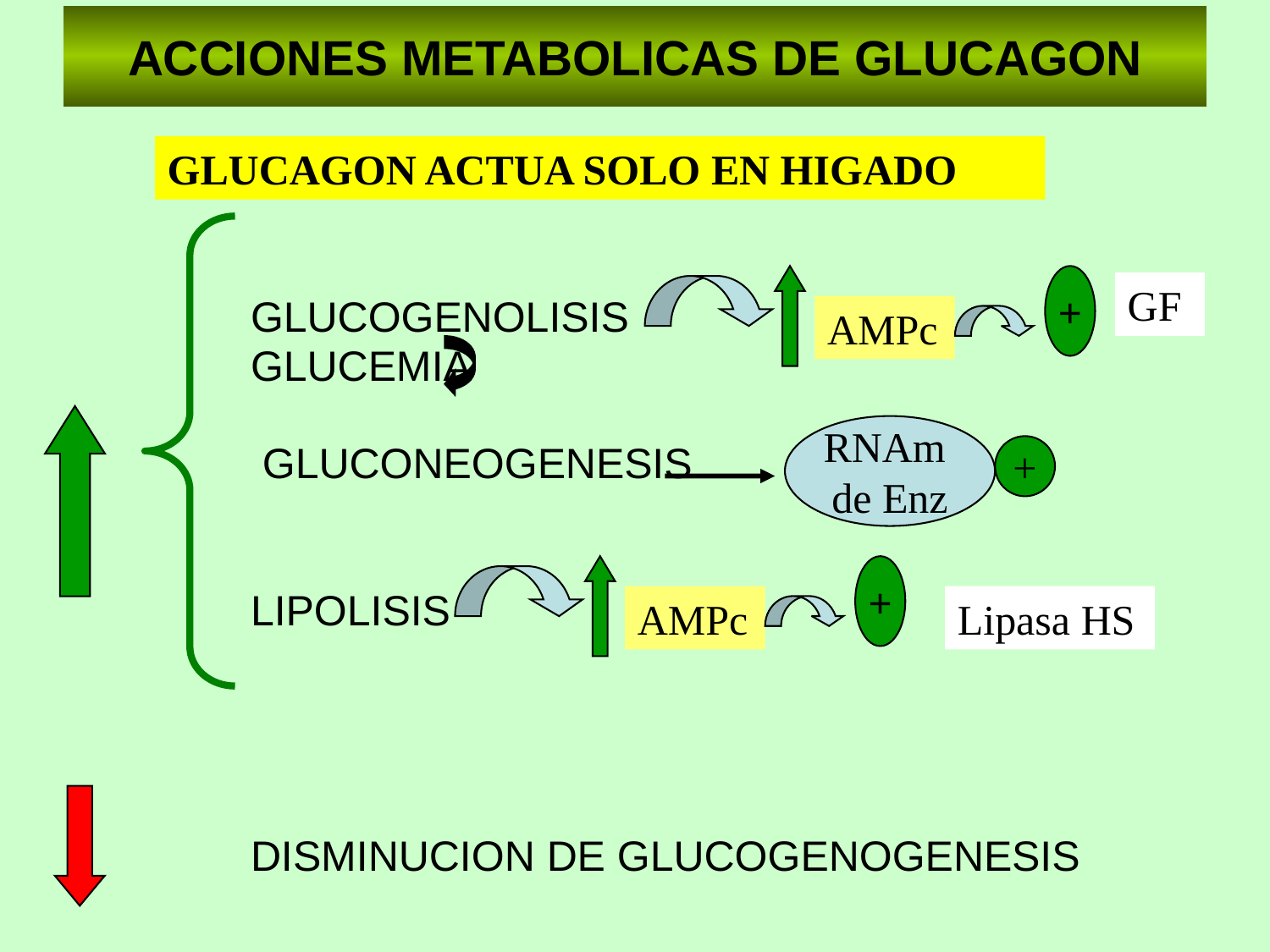

# ACCIONES METABOLICAS DE GLUCAGON
GLUCAGON ACTUA SOLO EN HIGADO

		GLUCOGENOLISIS
		GLUCEMIA

		 GLUCONEOGENESIS

		LIPOLISIS

		DISMINUCION DE GLUCOGENOGENESIS

+

AMPc

GF

RNAm
de Enz
+

+

AMPc

Lipasa HS